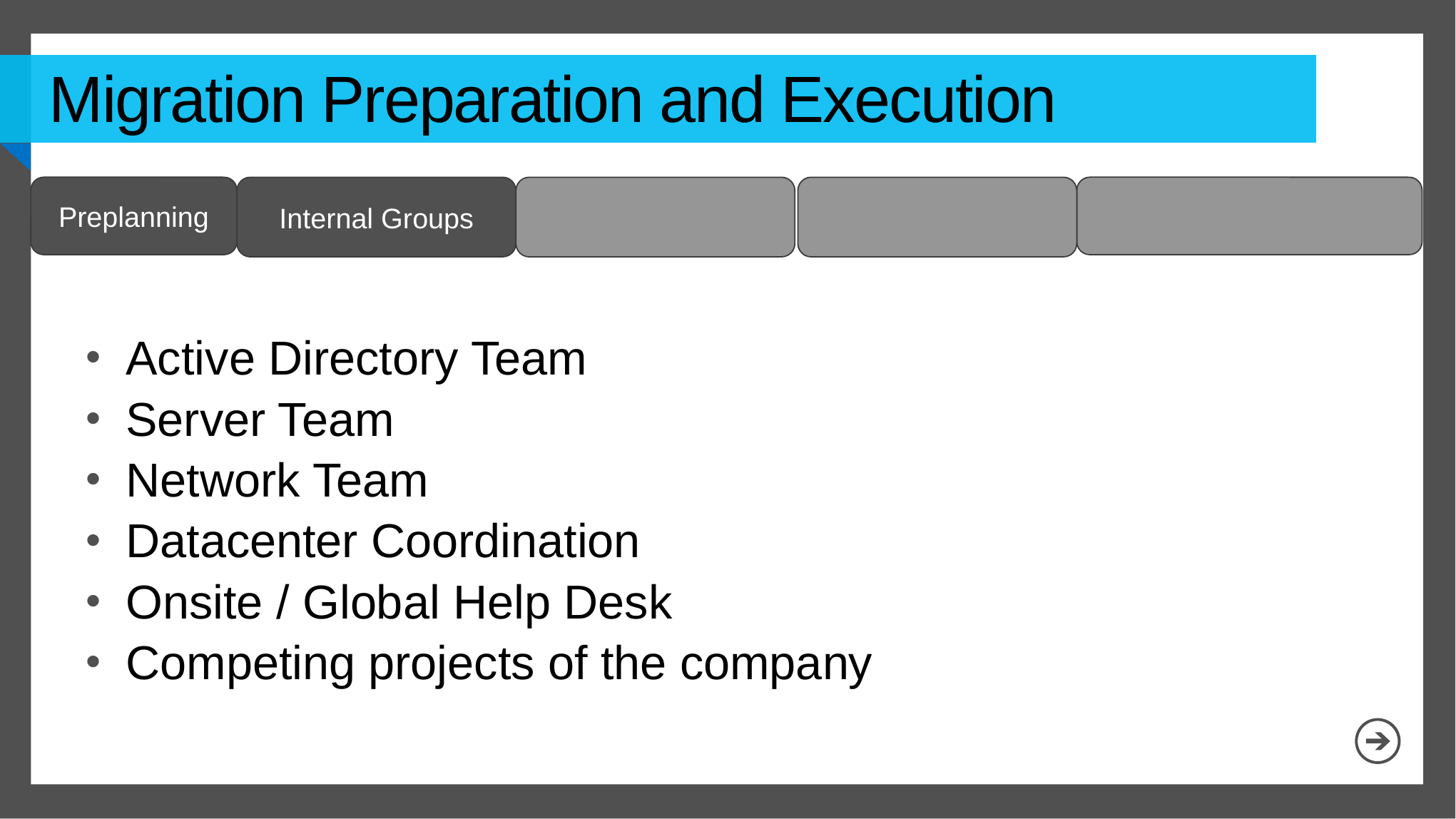

# Migration Preparation and Execution
Preplanning
Internal Groups

Active Directory Team
Server Team
Network Team
Datacenter Coordination
Onsite / Global Help Desk
Competing projects of the company